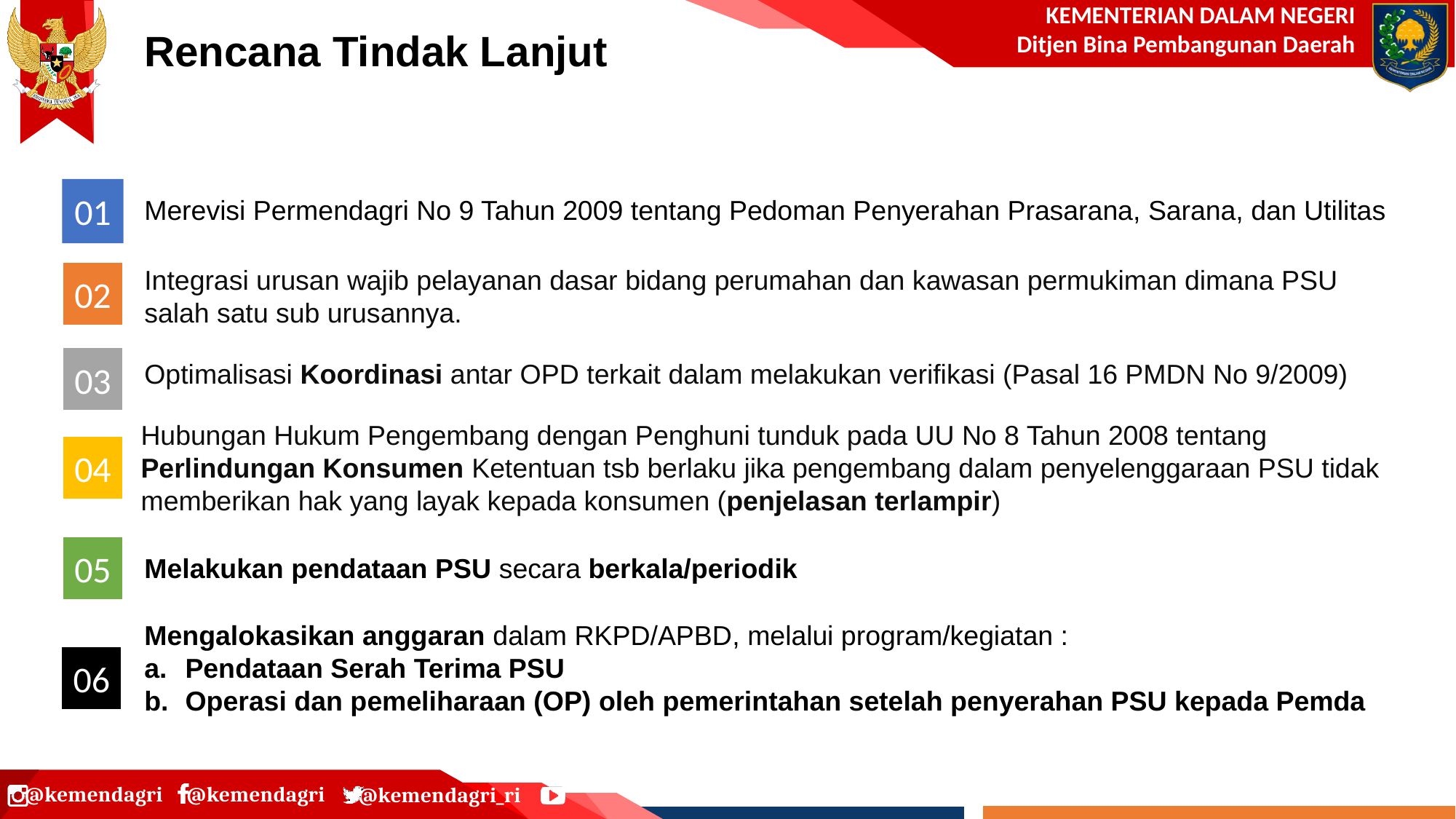

Rencana Tindak Lanjut
01
Merevisi Permendagri No 9 Tahun 2009 tentang Pedoman Penyerahan Prasarana, Sarana, dan Utilitas
Integrasi urusan wajib pelayanan dasar bidang perumahan dan kawasan permukiman dimana PSU salah satu sub urusannya.
02
03
Optimalisasi Koordinasi antar OPD terkait dalam melakukan verifikasi (Pasal 16 PMDN No 9/2009)
Hubungan Hukum Pengembang dengan Penghuni tunduk pada UU No 8 Tahun 2008 tentang Perlindungan Konsumen Ketentuan tsb berlaku jika pengembang dalam penyelenggaraan PSU tidak memberikan hak yang layak kepada konsumen (penjelasan terlampir)
04
05
Melakukan pendataan PSU secara berkala/periodik
Mengalokasikan anggaran dalam RKPD/APBD, melalui program/kegiatan :
Pendataan Serah Terima PSU
Operasi dan pemeliharaan (OP) oleh pemerintahan setelah penyerahan PSU kepada Pemda
06